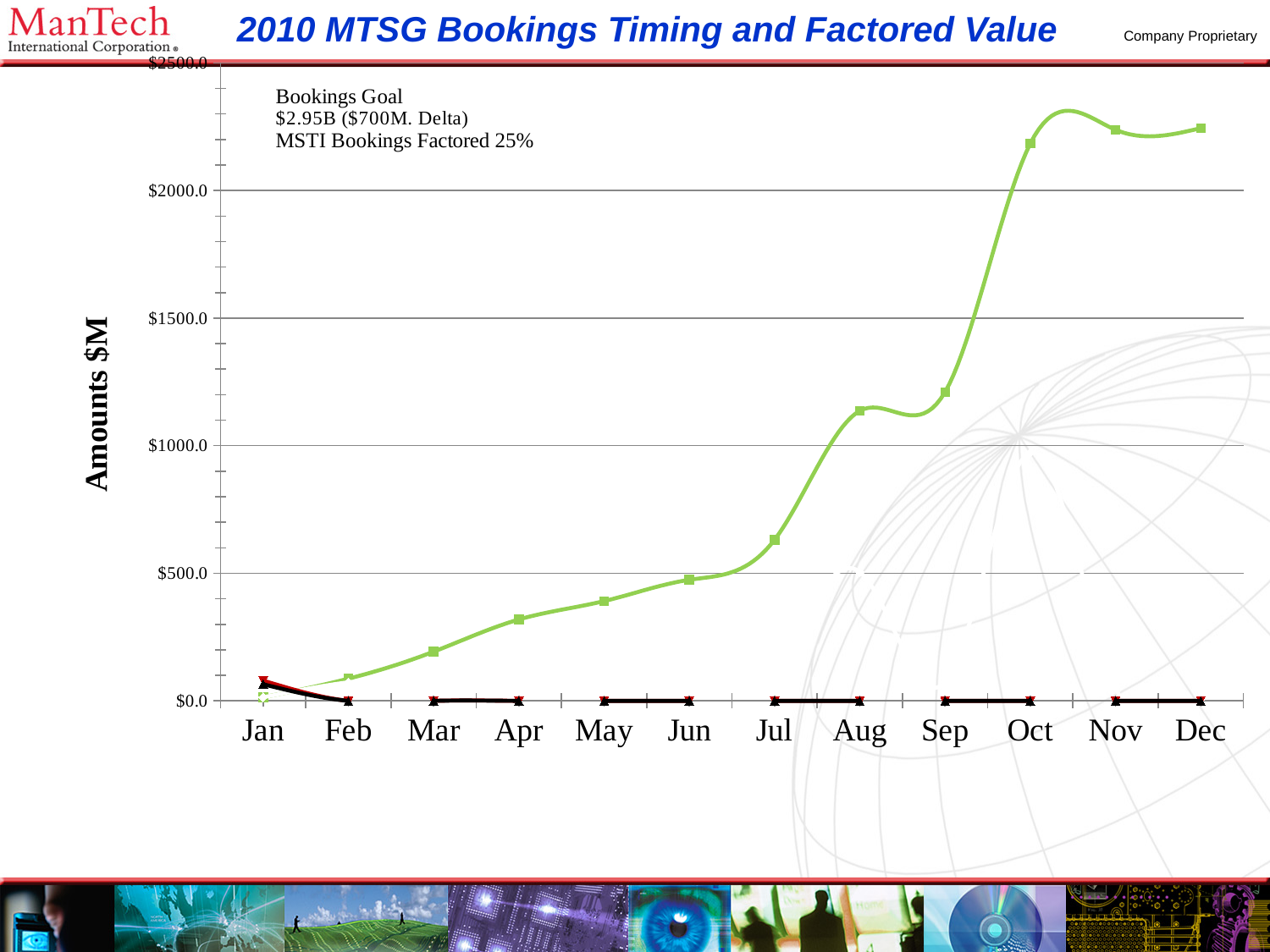

2010 MTSG Bookings Timing and Factored Value

### Chart

| Category | Bookings Plan | Bookings by month | Booking Actual  | Bookings Needed |
|---|---|---|---|---|
| Jan | 14100000.0 | 14100000.0 | 79304759.0 | 65204759.0 |
| Feb | 86878312.72034994 | 72778312.72034994 | 0.0 | None |
| Mar | 192812578.85435012 | 105934266.13399999 | 0.0 | None |
| Apr | 318945578.85435 | 126133000.0 | 0.0 | None |
| May | 390908746.85435 | 71963168.0 | 0.0 | None |
| Jun | 474363920.06535 | 83455173.21100003 | 0.0 | None |
| Jul | 631320607.87635 | 156956687.811 | 0.0 | None |
| Aug | 1136758024.54299 | 505437416.66663975 | 0.0 | None |
| Sep | 1210481828.1429899 | 73723803.6 | 0.0 | None |
| Oct | 2184151828.142988 | 973670000.0 | 0.0 | None |
| Nov | 2238023030.95399 | 53871202.811 | 0.0 | None |
| Dec | 2244668864.2873282 | 6645833.33334 | 0.0 | None |